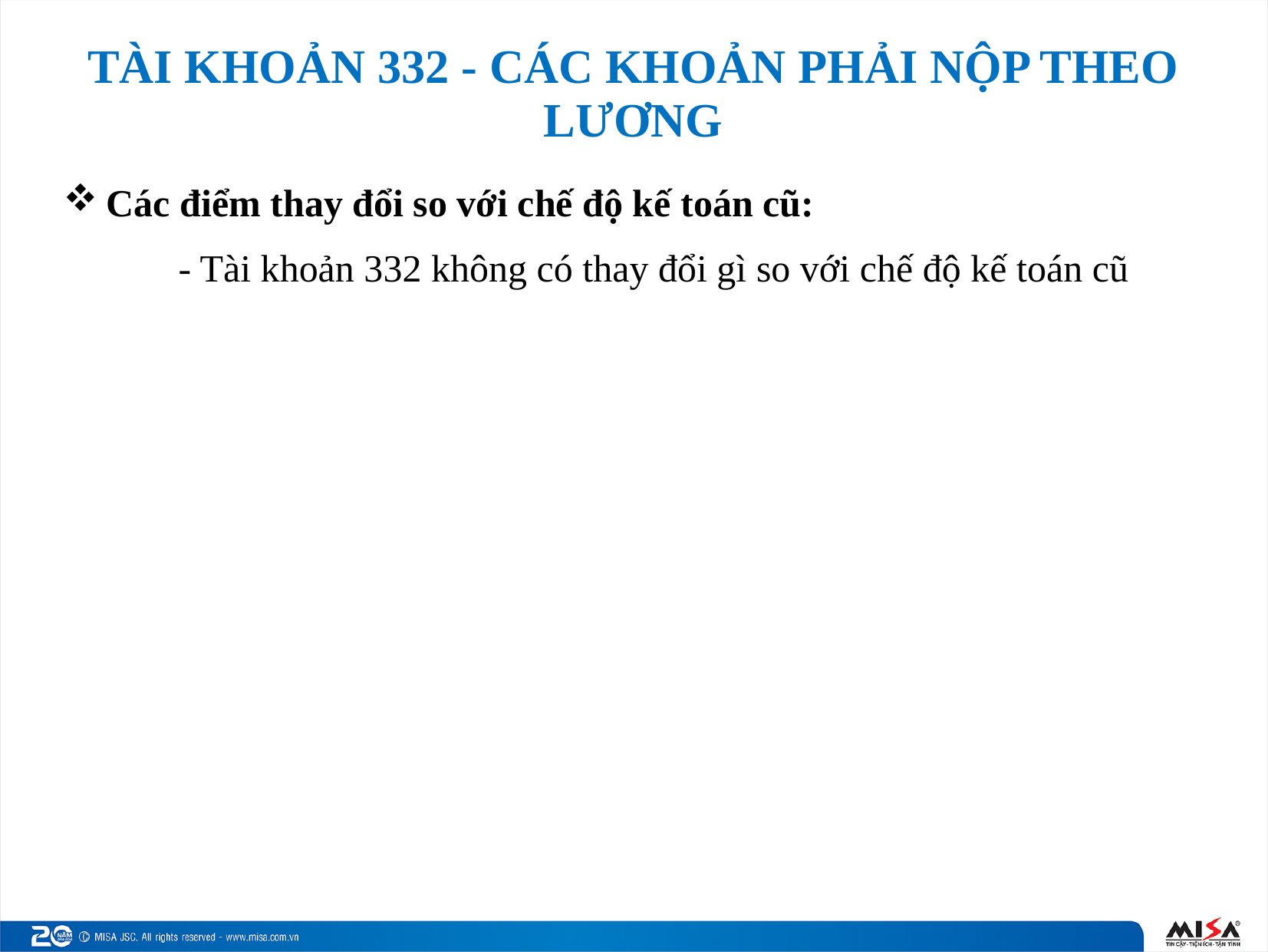

# TÀI KHOẢN 332 - CÁC KHOẢN PHẢI NỘP THEO LƯƠNG
Các điểm thay đổi so với chế độ kế toán cũ:
	- Tài khoản 332 không có thay đổi gì so với chế độ kế toán cũ